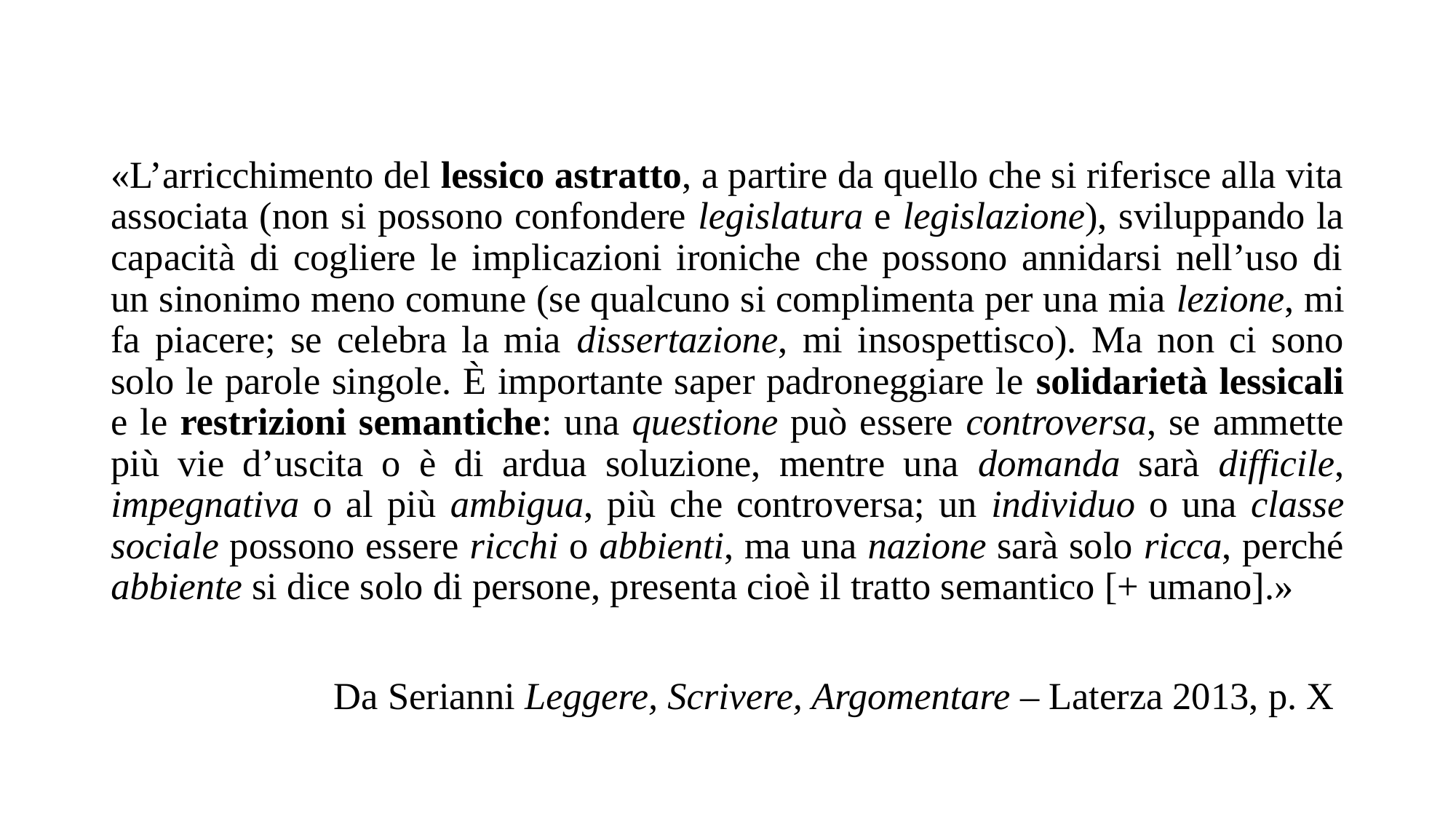

#
«L’arricchimento del lessico astratto, a partire da quello che si riferisce alla vita associata (non si possono confondere legislatura e legislazione), sviluppando la capacità di cogliere le implicazioni ironiche che possono annidarsi nell’uso di un sinonimo meno comune (se qualcuno si complimenta per una mia lezione, mi fa piacere; se celebra la mia dissertazione, mi insospettisco). Ma non ci sono solo le parole singole. È importante saper padroneggiare le solidarietà lessicali e le restrizioni semantiche: una questione può essere controversa, se ammette più vie d’uscita o è di ardua soluzione, mentre una domanda sarà difficile, impegnativa o al più ambigua, più che controversa; un individuo o una classe sociale possono essere ricchi o abbienti, ma una nazione sarà solo ricca, perché abbiente si dice solo di persone, presenta cioè il tratto semantico [+ umano].»

Da Serianni Leggere, Scrivere, Argomentare – Laterza 2013, p. X